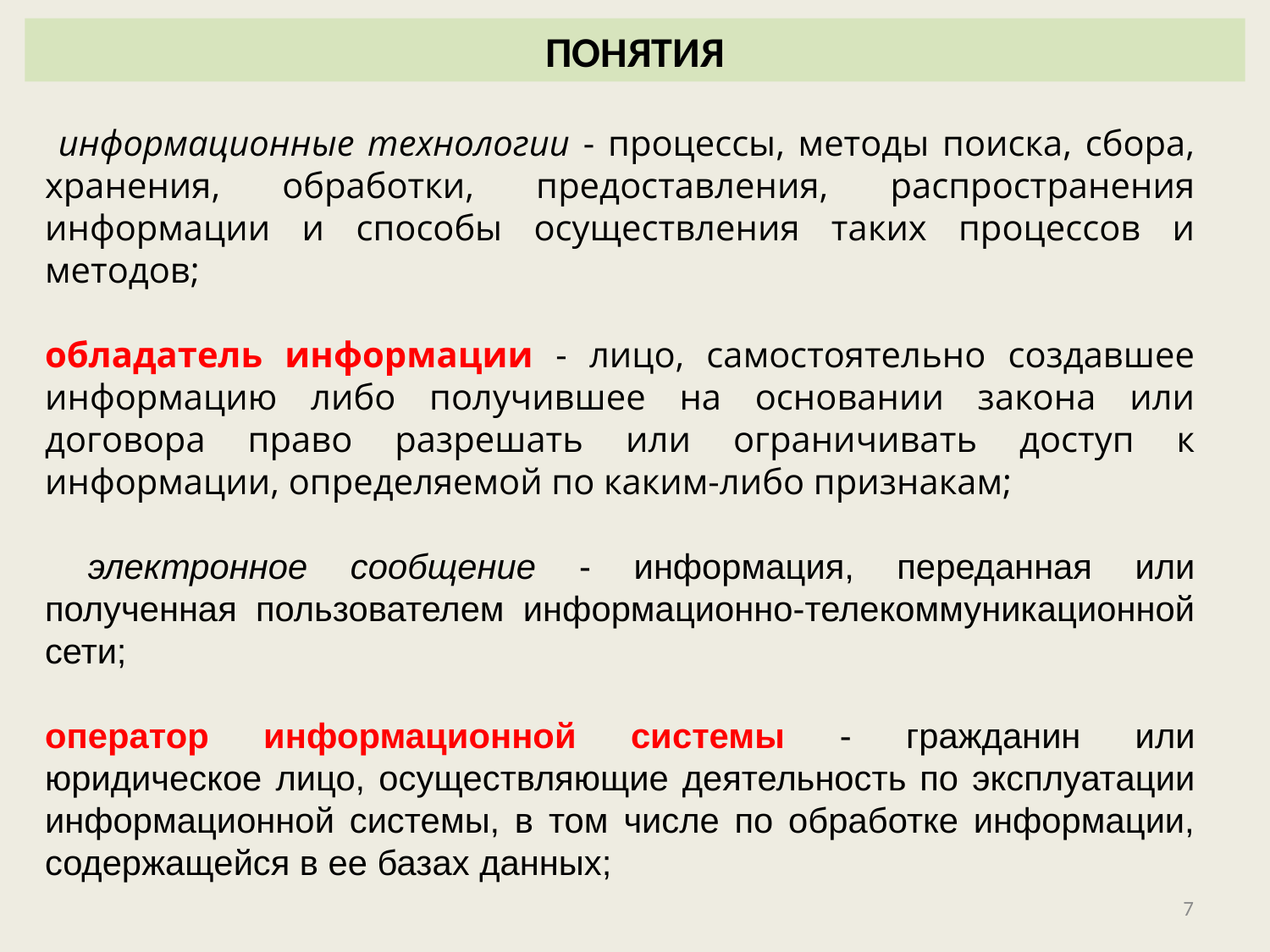

ПОНЯТИЯ

 информационные технологии - процессы, методы поиска, сбора, хранения, обработки, предоставления, распространения информации и способы осуществления таких процессов и методов;

обладатель информации - лицо, самостоятельно создавшее информацию либо получившее на основании закона или договора право разрешать или ограничивать доступ к информации, определяемой по каким-либо признакам;

 электронное сообщение - информация, переданная или полученная пользователем информационно-телекоммуникационной сети;

оператор информационной системы - гражданин или юридическое лицо, осуществляющие деятельность по эксплуатации информационной системы, в том числе по обработке информации, содержащейся в ее базах данных;
7